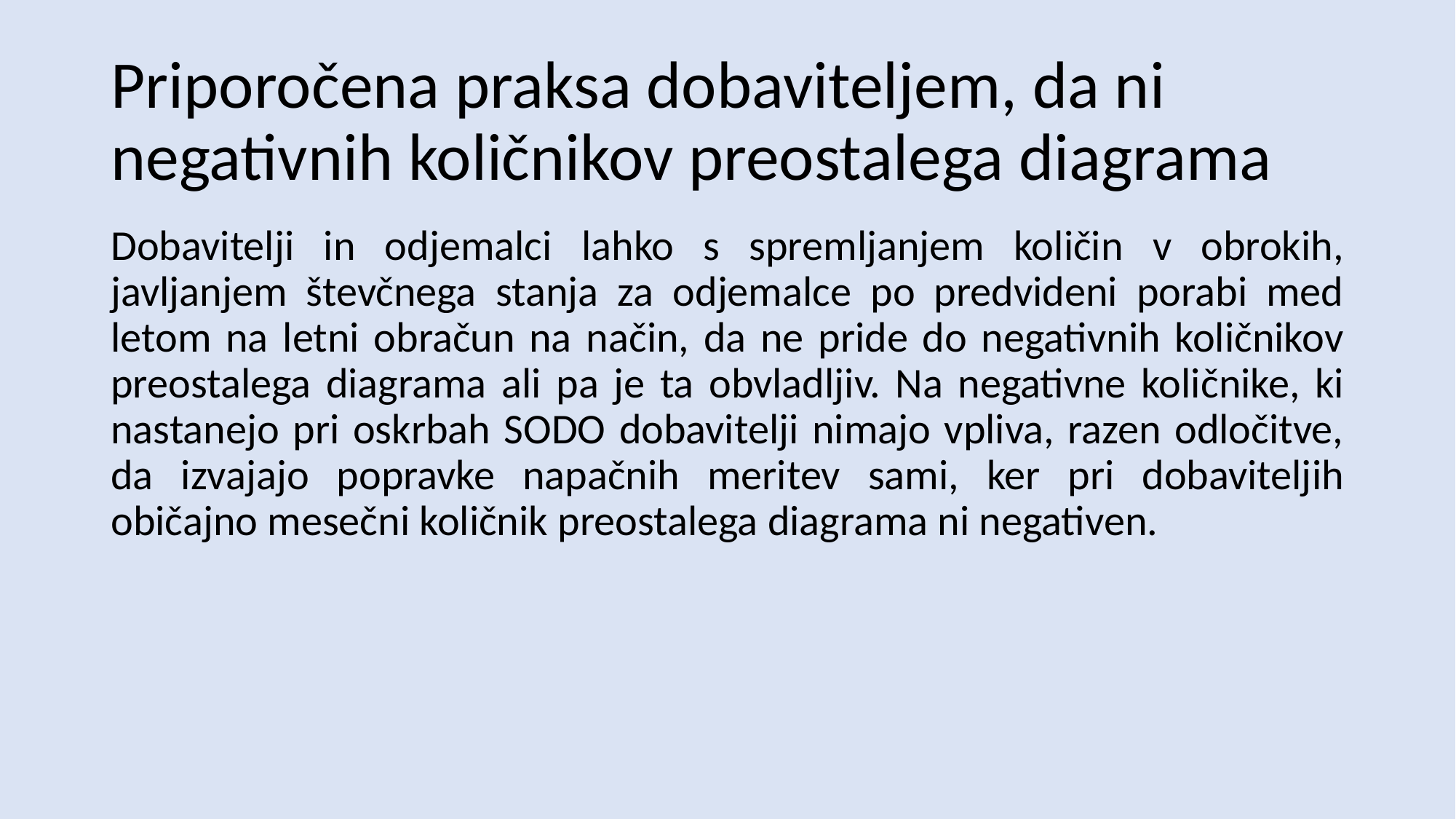

# Priporočena praksa dobaviteljem, da ni negativnih količnikov preostalega diagrama
Dobavitelji in odjemalci lahko s spremljanjem količin v obrokih, javljanjem števčnega stanja za odjemalce po predvideni porabi med letom na letni obračun na način, da ne pride do negativnih količnikov preostalega diagrama ali pa je ta obvladljiv. Na negativne količnike, ki nastanejo pri oskrbah SODO dobavitelji nimajo vpliva, razen odločitve, da izvajajo popravke napačnih meritev sami, ker pri dobaviteljih običajno mesečni količnik preostalega diagrama ni negativen.